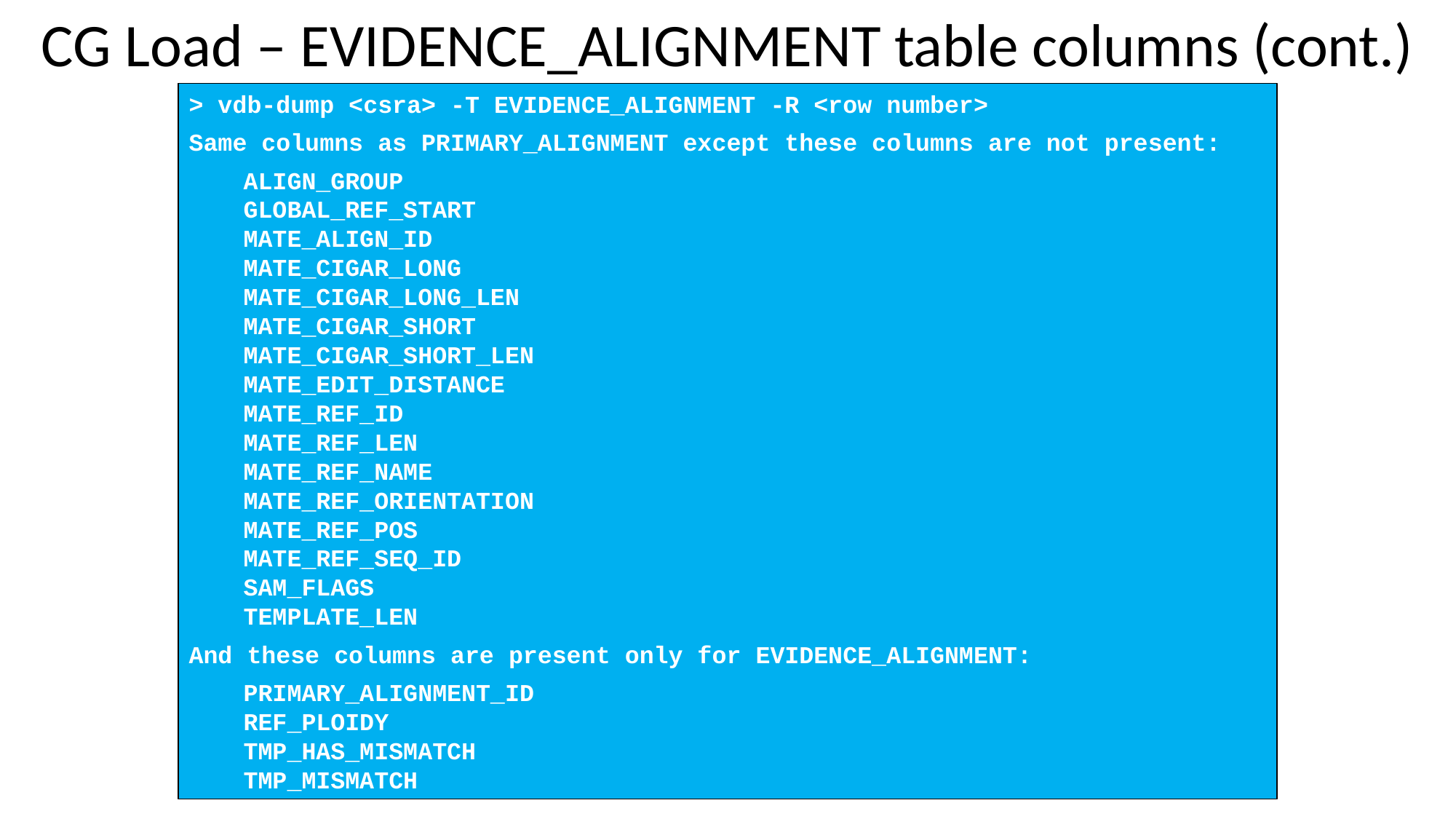

CG Load – EVIDENCE_ALIGNMENT table columns (cont.)
> vdb-dump <csra> -T EVIDENCE_ALIGNMENT -R <row number>
Same columns as PRIMARY_ALIGNMENT except these columns are not present:
ALIGN_GROUP
GLOBAL_REF_START
MATE_ALIGN_ID
MATE_CIGAR_LONG
MATE_CIGAR_LONG_LEN
MATE_CIGAR_SHORT
MATE_CIGAR_SHORT_LEN
MATE_EDIT_DISTANCE
MATE_REF_ID
MATE_REF_LEN
MATE_REF_NAME
MATE_REF_ORIENTATION
MATE_REF_POS
MATE_REF_SEQ_ID
SAM_FLAGS
TEMPLATE_LEN
And these columns are present only for EVIDENCE_ALIGNMENT:
PRIMARY_ALIGNMENT_ID
REF_PLOIDY
TMP_HAS_MISMATCH
TMP_MISMATCH